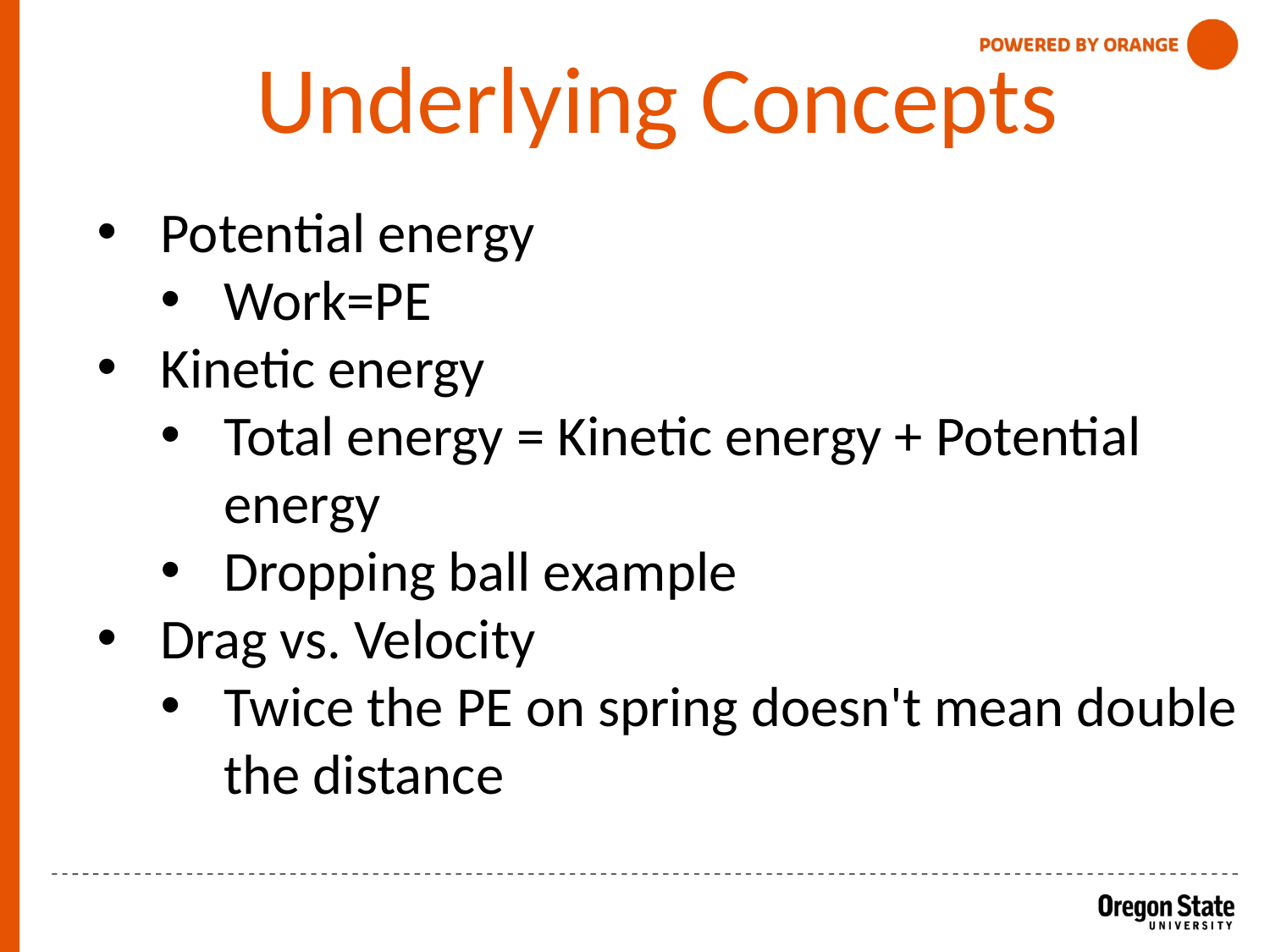

Underlying Concepts
Potential energy
Work=PE
Kinetic energy
Total energy = Kinetic energy + Potential energy
Dropping ball example
Drag vs. Velocity
Twice the PE on spring doesn't mean double the distance